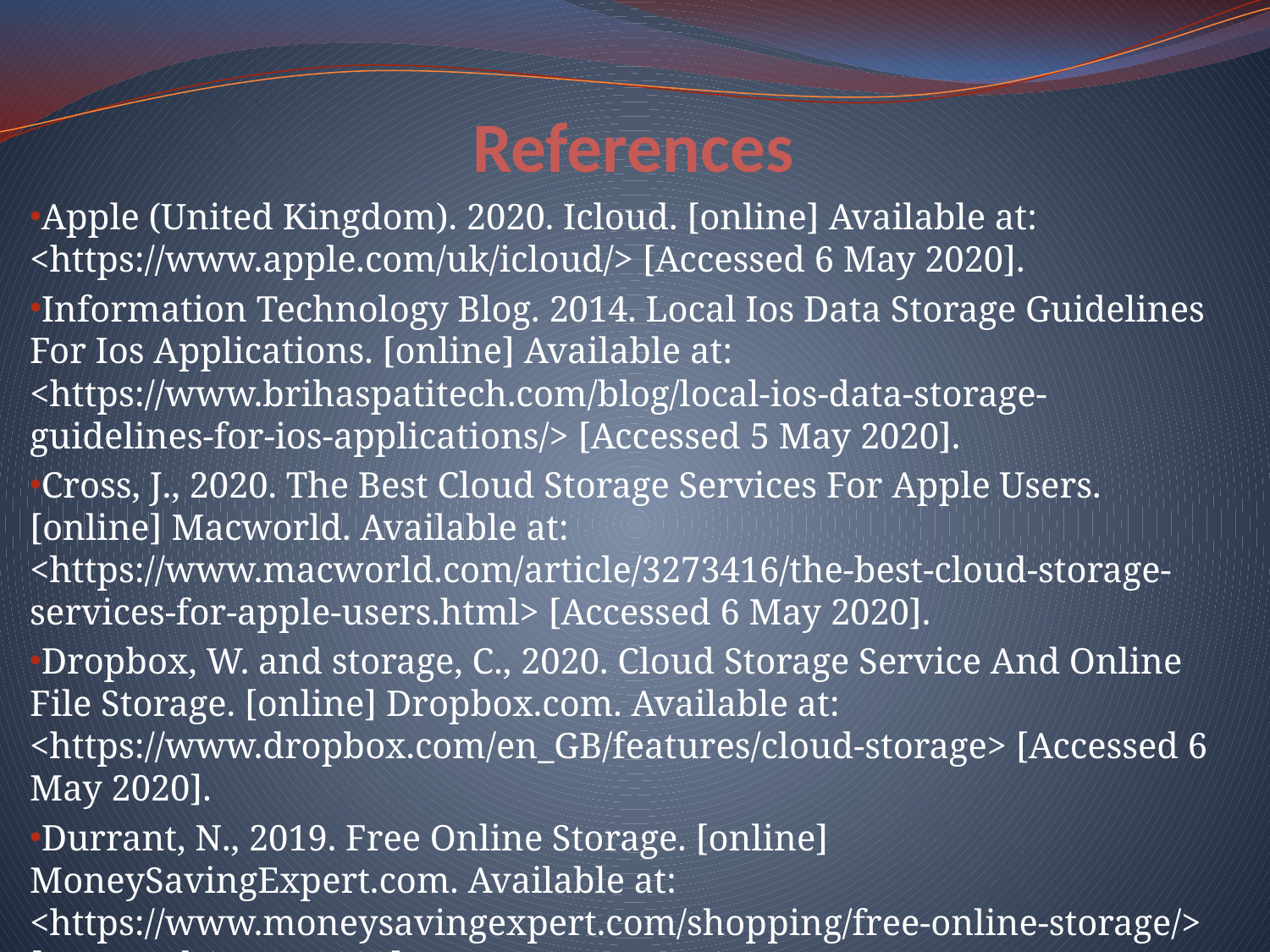

# References
Apple (United Kingdom). 2020. Icloud. [online] Available at: <https://www.apple.com/uk/icloud/> [Accessed 6 May 2020].
Information Technology Blog. 2014. Local Ios Data Storage Guidelines For Ios Applications. [online] Available at: <https://www.brihaspatitech.com/blog/local-ios-data-storage-guidelines-for-ios-applications/> [Accessed 5 May 2020].
Cross, J., 2020. The Best Cloud Storage Services For Apple Users. [online] Macworld. Available at: <https://www.macworld.com/article/3273416/the-best-cloud-storage-services-for-apple-users.html> [Accessed 6 May 2020].
Dropbox, W. and storage, C., 2020. Cloud Storage Service And Online File Storage. [online] Dropbox.com. Available at: <https://www.dropbox.com/en_GB/features/cloud-storage> [Accessed 6 May 2020].
Durrant, N., 2019. Free Online Storage. [online] MoneySavingExpert.com. Available at: <https://www.moneysavingexpert.com/shopping/free-online-storage/> [Accessed 6 May 2020].